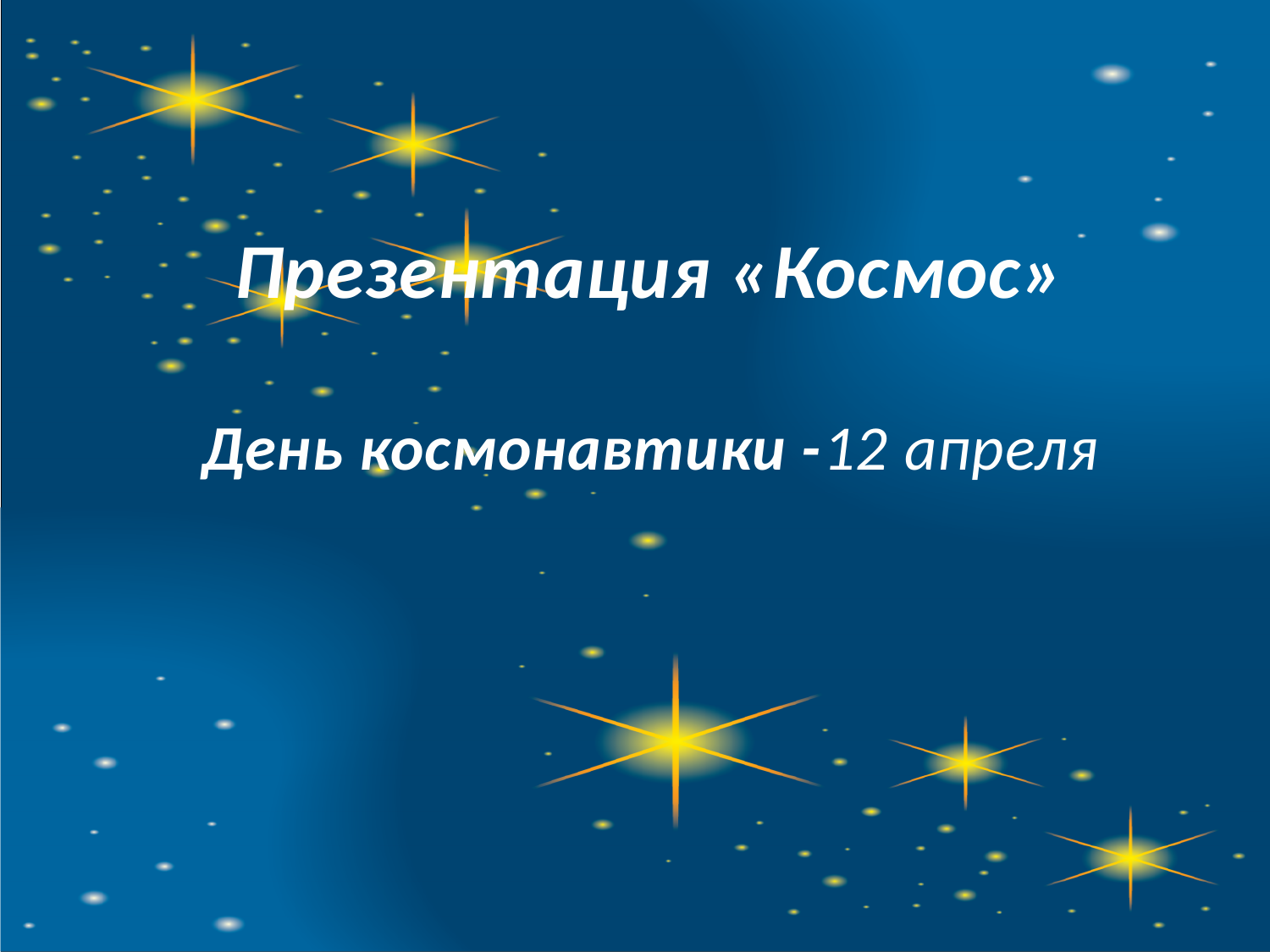

# Презентация «Космос» День космонавтики -12 апреля